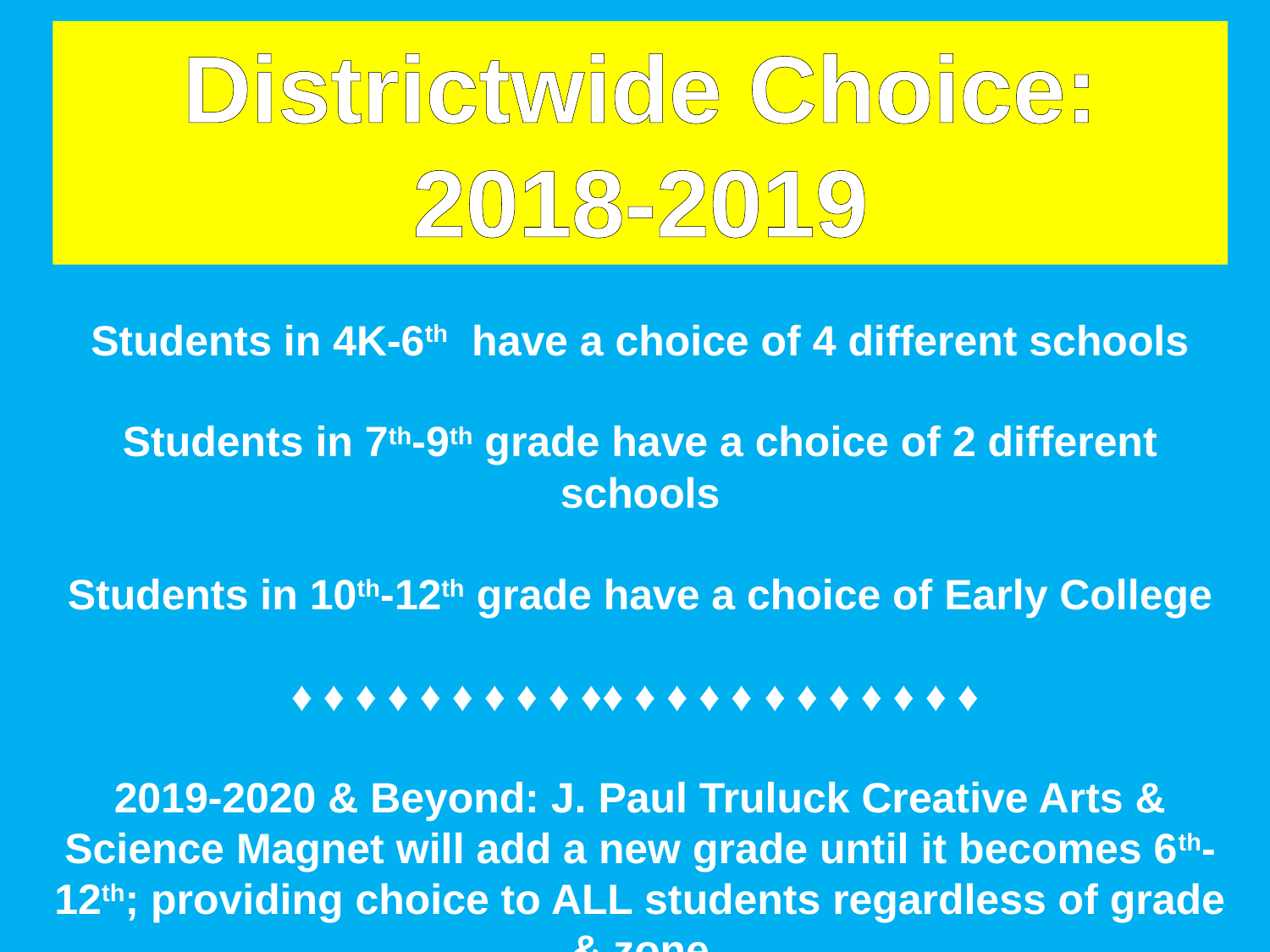

Districtwide Choice:
2018-2019
Students in 4K-6th  have a choice of 4 different schools

Students in 7th-9th grade have a choice of 2 different schools

Students in 10th-12th grade have a choice of Early College

♦ ♦ ♦ ♦ ♦ ♦ ♦ ♦ ♦ ♦♦ ♦ ♦ ♦ ♦ ♦ ♦ ♦ ♦ ♦ ♦ ♦

2019-2020 & Beyond: J. Paul Truluck Creative Arts & Science Magnet will add a new grade until it becomes 6th-12th; providing choice to ALL students regardless of grade & zone